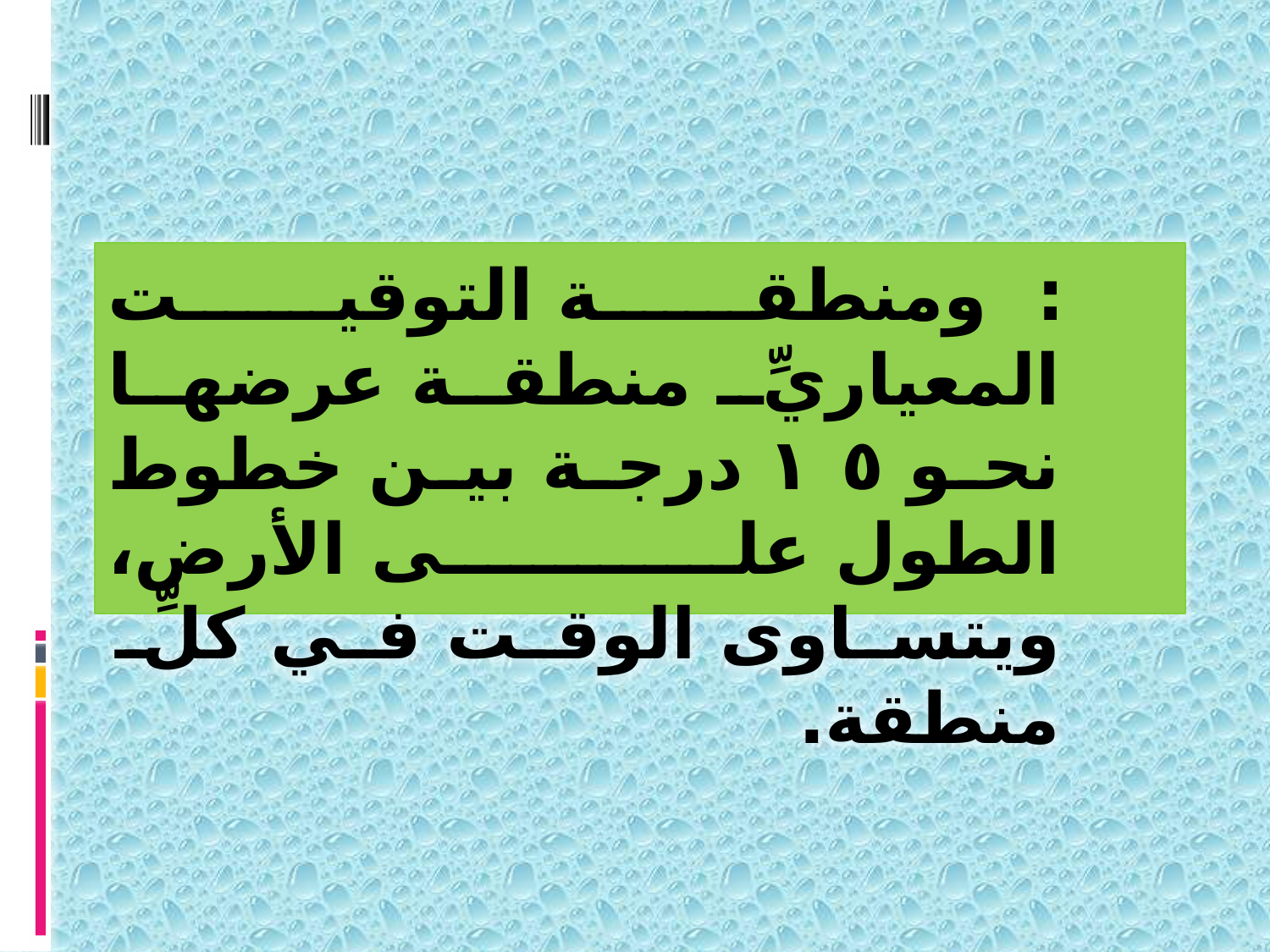

:  ومنطقة التوقيت المعياريِّ منطقة عرضها نحو ١٥ درجة بين خطوط الطول على الأرض، ويتساوى الوقت في كلِّ منطقة.